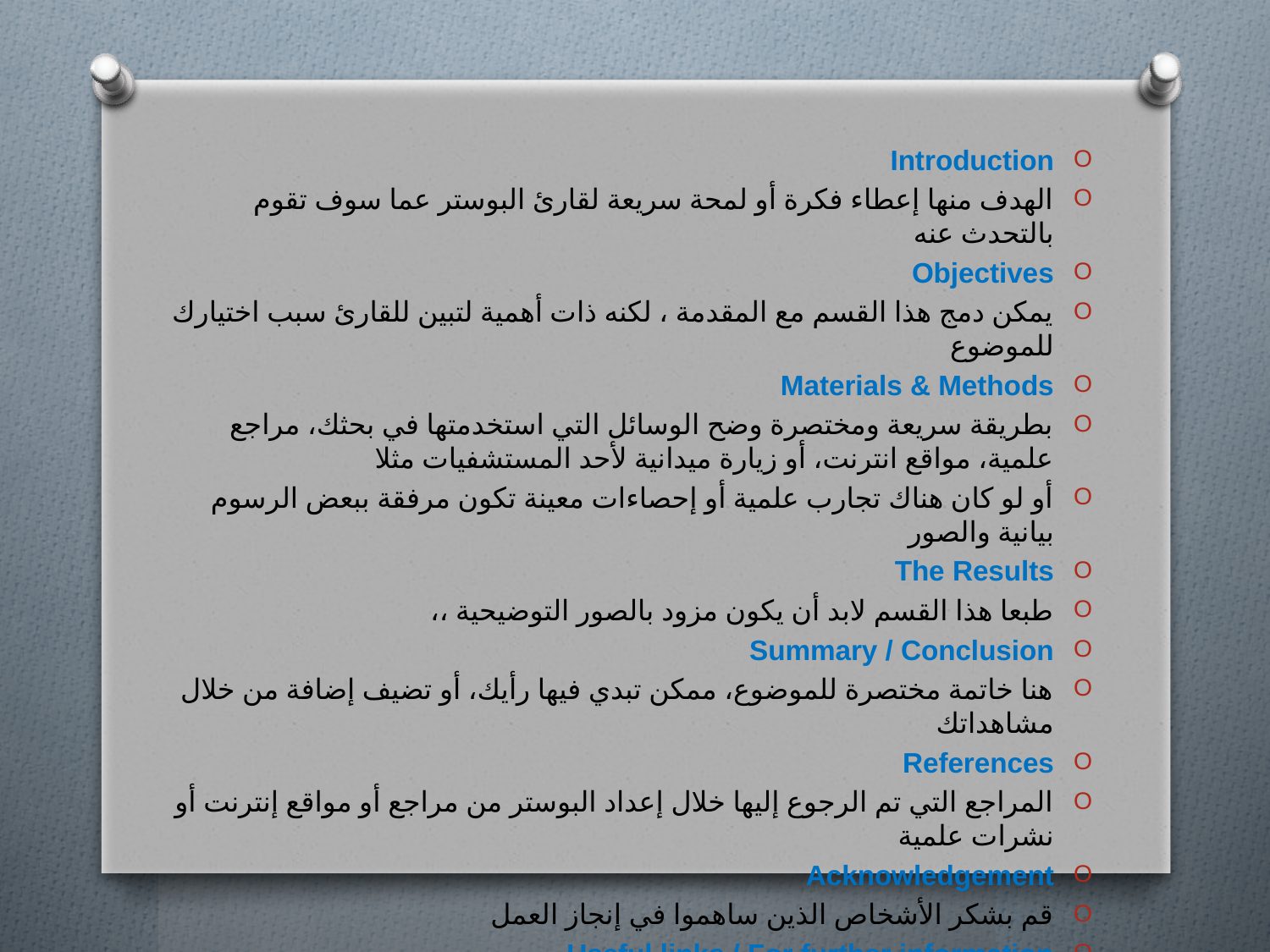

Introduction
الهدف منها إعطاء فكرة أو لمحة سريعة لقارئ البوستر عما سوف تقوم بالتحدث عنه
Objectives
يمكن دمج هذا القسم مع المقدمة ، لكنه ذات أهمية لتبين للقارئ سبب اختيارك للموضوع
Materials & Methods
بطريقة سريعة ومختصرة وضح الوسائل التي استخدمتها في بحثك، مراجع علمية، مواقع انترنت، أو زيارة ميدانية لأحد المستشفيات مثلا
أو لو كان هناك تجارب علمية أو إحصاءات معينة تكون مرفقة ببعض الرسوم بيانية والصور
The Results
طبعا هذا القسم لابد أن يكون مزود بالصور التوضيحية ،،
Summary / Conclusion
هنا خاتمة مختصرة للموضوع، ممكن تبدي فيها رأيك، أو تضيف إضافة من خلال مشاهداتك
References
المراجع التي تم الرجوع إليها خلال إعداد البوستر من مراجع أو مواقع إنترنت أو نشرات علمية
Acknowledgement
قم بشكر الأشخاص الذين ساهموا في إنجاز العمل
Useful links / For further information
إحالة للقراء لمزيد من الاطلاع عل الموضوع، ممكن إضافة روابط إنترنت أو أسماء اشخاص